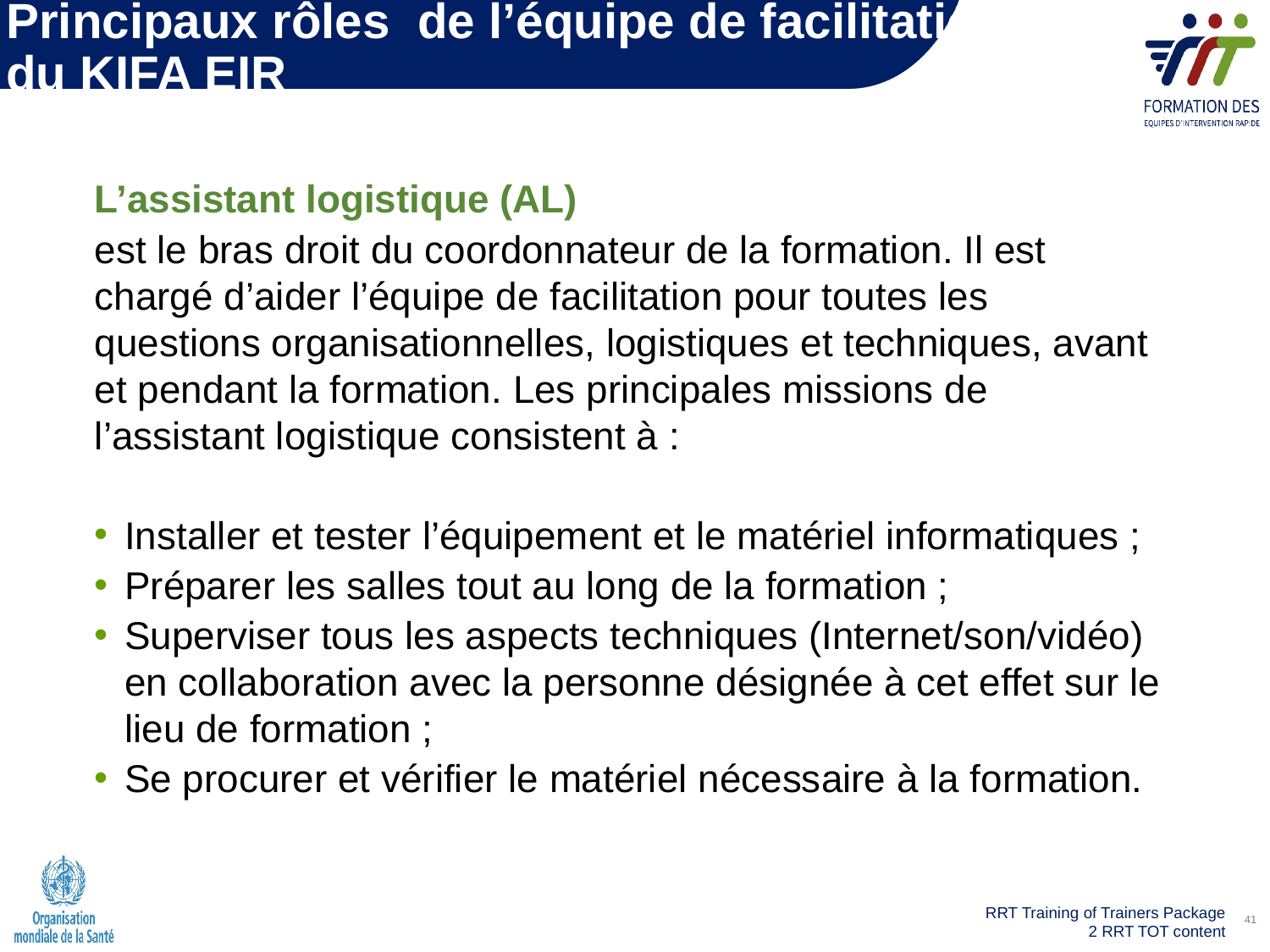

Principaux rôles  de l’équipe de facilitation du KIFA EIR
L’assistant logistique (AL)
est le bras droit du coordonnateur de la formation. Il est chargé d’aider l’équipe de facilitation pour toutes les questions organisationnelles, logistiques et techniques, avant et pendant la formation. Les principales missions de l’assistant logistique consistent à :

Installer et tester l’équipement et le matériel informatiques ;
Préparer les salles tout au long de la formation ;
Superviser tous les aspects techniques (Internet/son/vidéo) en collaboration avec la personne désignée à cet effet sur le lieu de formation ;
Se procurer et vérifier le matériel nécessaire à la formation.